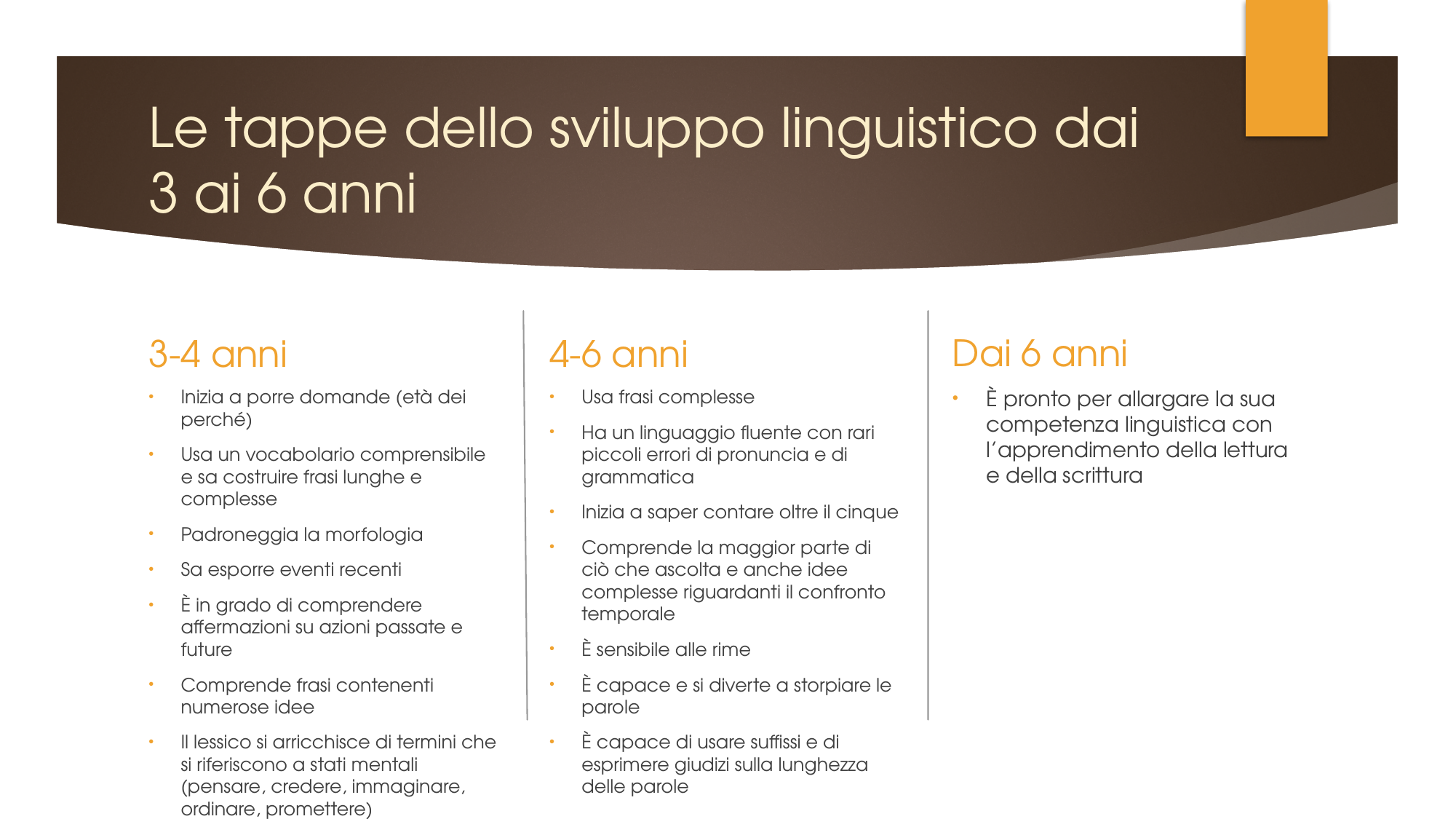

# Le tappe dello sviluppo linguistico dai 3 ai 6 anni
Dai 6 anni
3-4 anni
4-6 anni
Inizia a porre domande (età dei perché)
Usa un vocabolario comprensibile e sa costruire frasi lunghe e complesse
Padroneggia la morfologia
Sa esporre eventi recenti
È in grado di comprendere affermazioni su azioni passate e future
Comprende frasi contenenti numerose idee
Il lessico si arricchisce di termini che si riferiscono a stati mentali (pensare, credere, immaginare, ordinare, promettere)
Usa frasi complesse
Ha un linguaggio fluente con rari piccoli errori di pronuncia e di grammatica
Inizia a saper contare oltre il cinque
Comprende la maggior parte di ciò che ascolta e anche idee complesse riguardanti il confronto temporale
È sensibile alle rime
È capace e si diverte a storpiare le parole
È capace di usare suffissi e di esprimere giudizi sulla lunghezza delle parole
È pronto per allargare la sua competenza linguistica con l’apprendimento della lettura e della scrittura